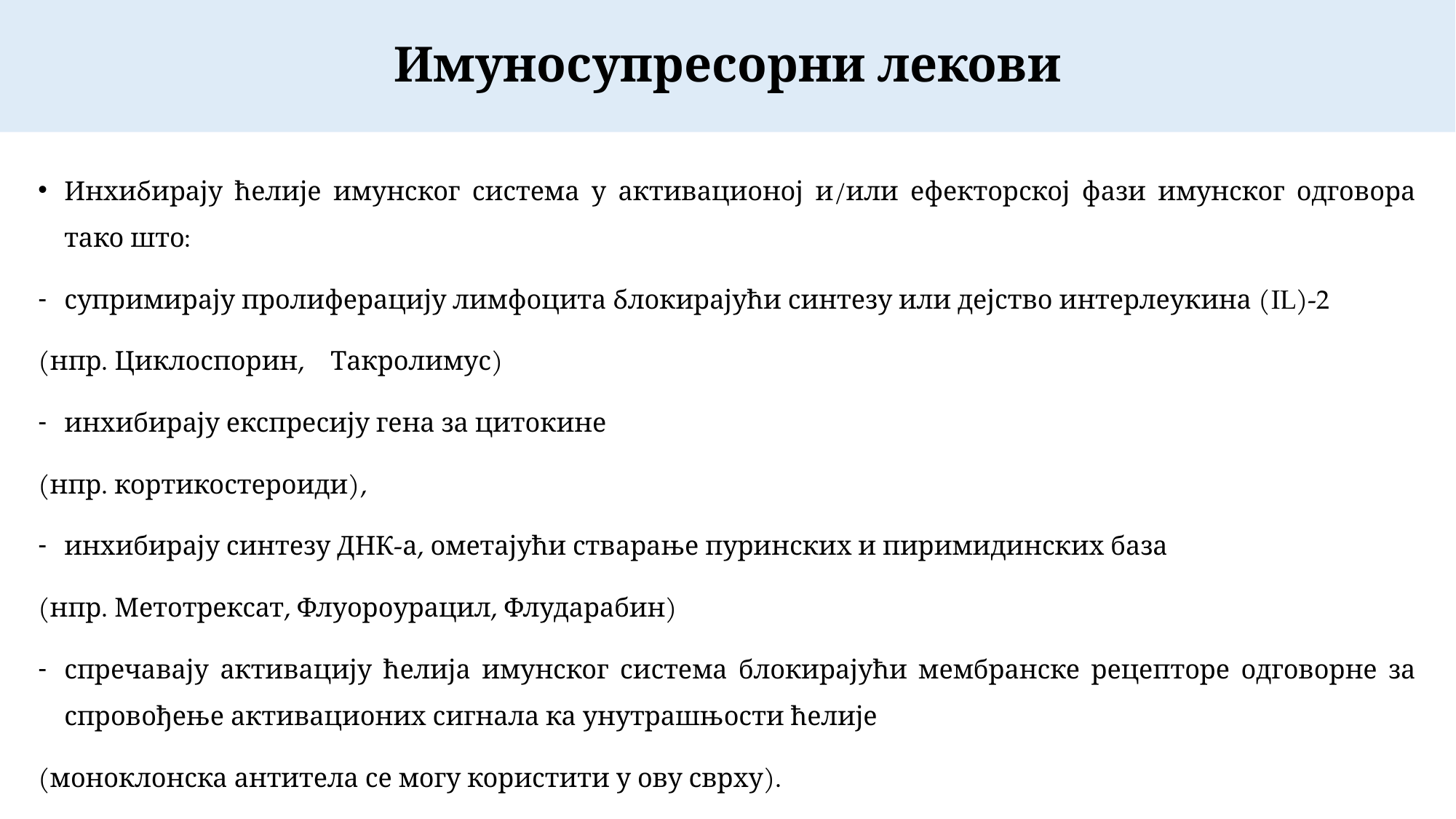

Имуносупресорни лекови
Инхибирају ћелије имунског система у активационој и/или ефекторској фази имунског одговора тако што:
супримирају пролиферацију лимфоцита блокирајући синтезу или дејство интерлеукина (IL)-2
(нпр. Циклоспорин,    Такролимус)
инхибирају експресију гена за цитокине
(нпр. кортикостероиди),
инхибирају синтезу ДНК-а, ометајући стварање пуринских и пиримидинских база
(нпр. Метотрексат, Флуороурацил, Флударабин)
спречавају активацију ћелија имунског система блокирајући мембранске рецепторе одговорне за спровођење активационих сигнала ка унутрашњости ћелије
(моноклонска антитела се могу користити у ову сврху).